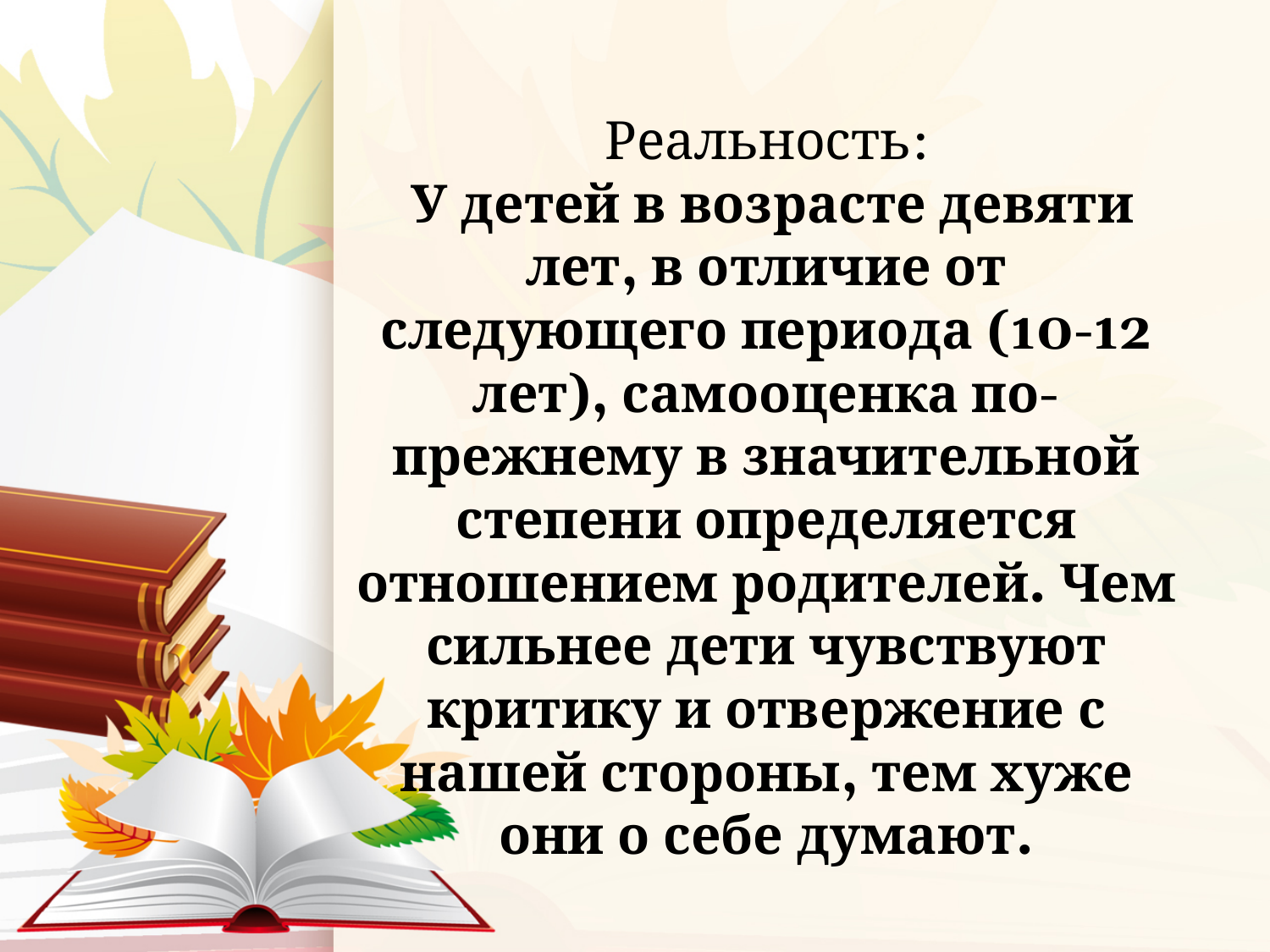

# Реальность: У детей в возрасте девяти лет, в отличие от следующего периода (10-12 лет), самооценка по-прежнему в значительной степени определяется отношением родителей. Чем сильнее дети чувствуют критику и отвержение с нашей стороны, тем хуже они о себе думают.